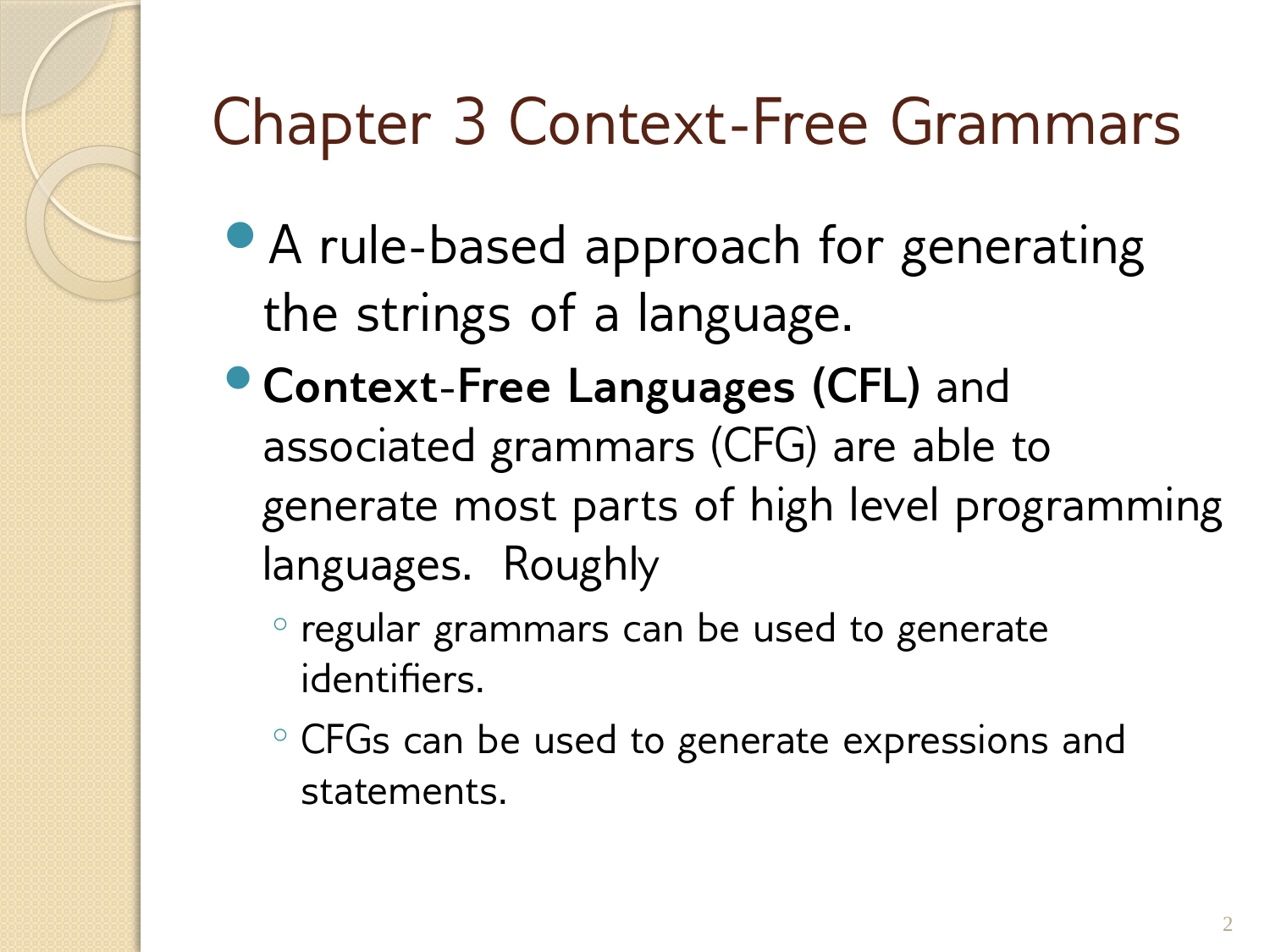

# Chapter 3 Context-Free Grammars
A rule-based approach for generating the strings of a language.
Context-Free Languages (CFL) and associated grammars (CFG) are able to generate most parts of high level programming languages.  Roughly
regular grammars can be used to generate identifiers.
CFGs can be used to generate expressions and statements.

2